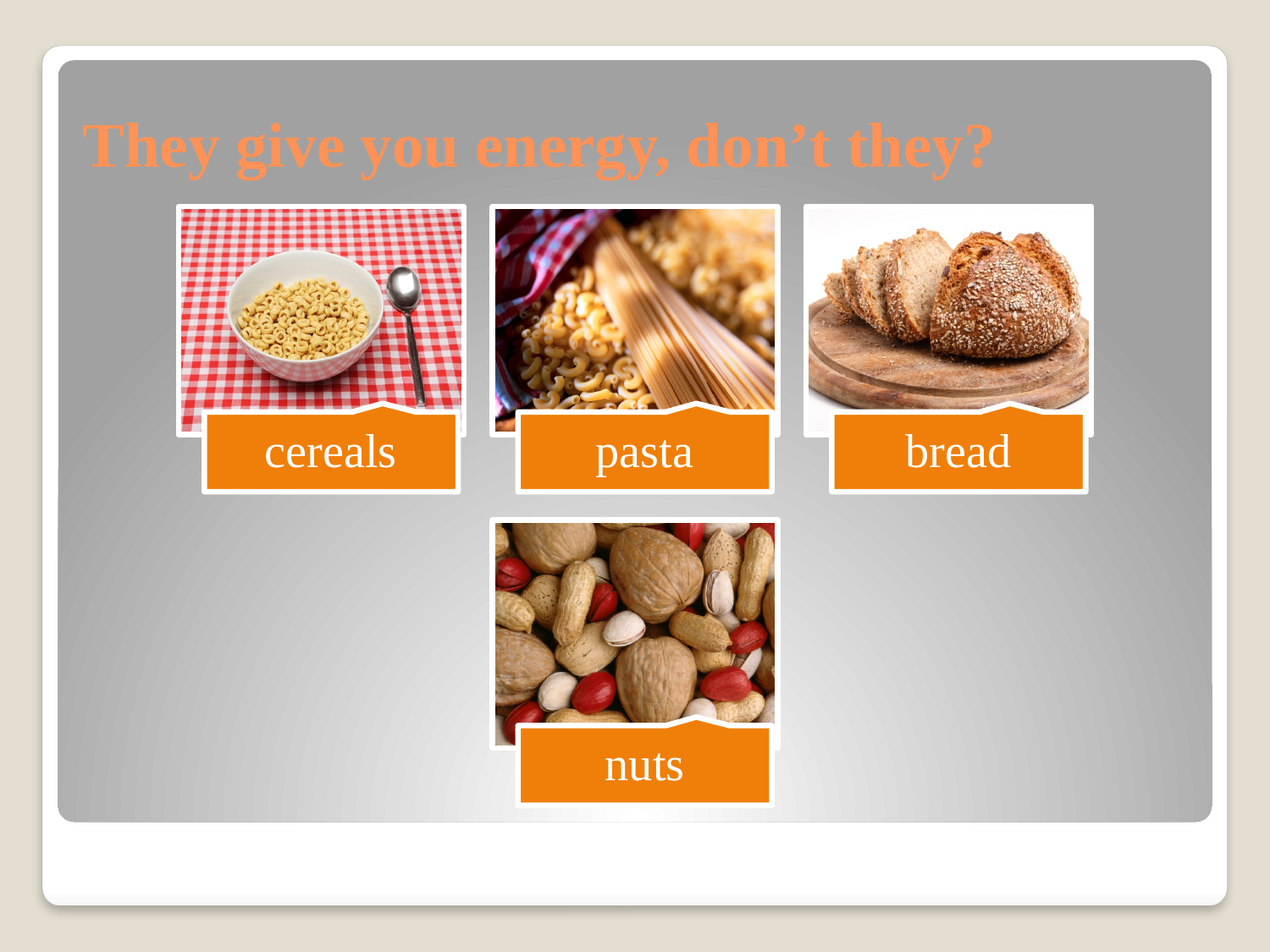

# They give you energy, don’t they?
cereals
pasta
bread
nuts